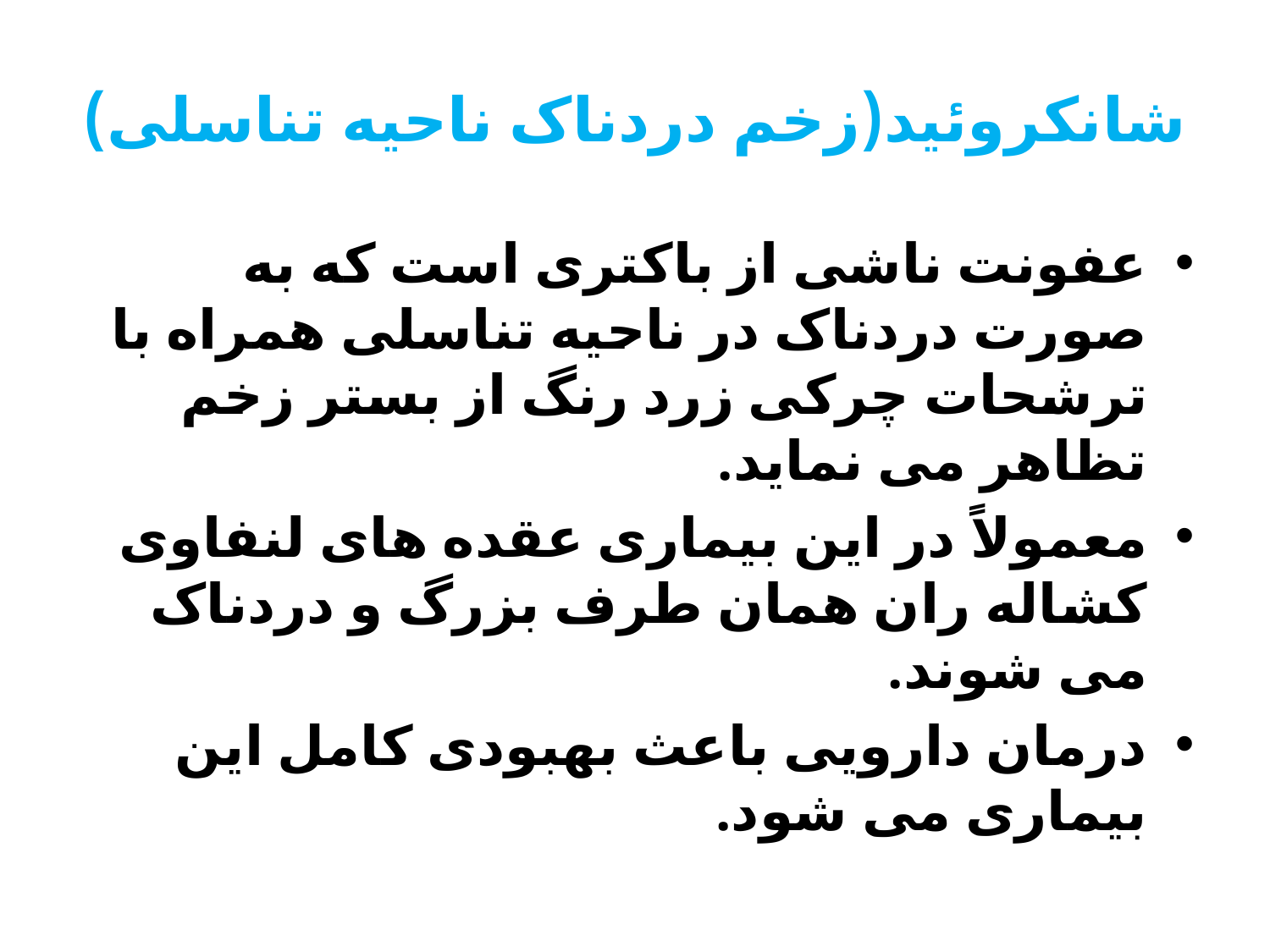

# شانکروئید(زخم دردناک ناحیه تناسلی)
عفونت ناشی از باکتری است که به صورت دردناک در ناحیه تناسلی همراه با ترشحات چرکی زرد رنگ از بستر زخم تظاهر می نماید.
معمولاً در این بیماری عقده های لنفاوی کشاله ران همان طرف بزرگ و دردناک می شوند.
درمان دارویی باعث بهبودی کامل این بیماری می شود.